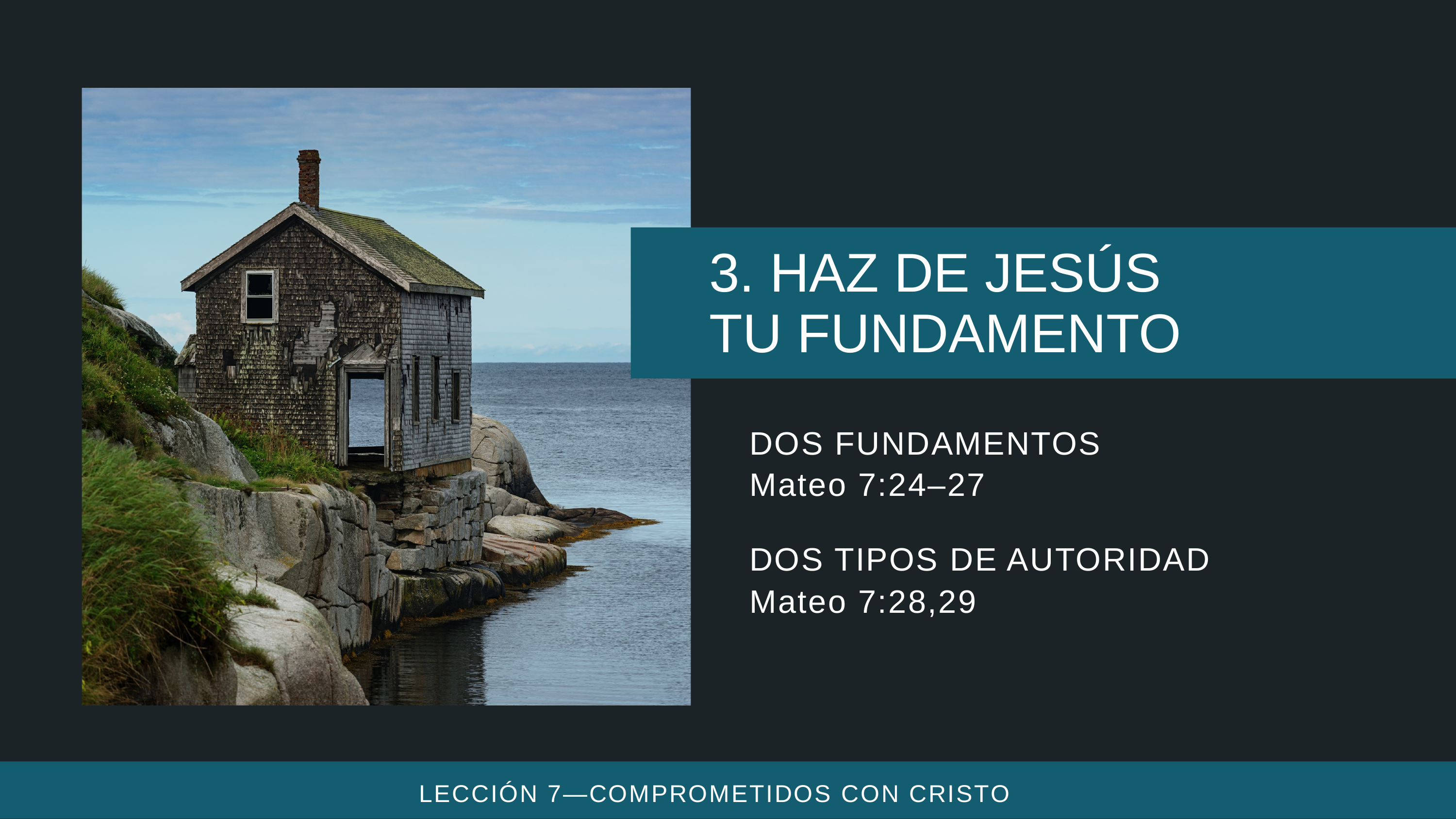

DOS FUNDAMENTOS
Mateo 7:24–27
DOS TIPOS DE AUTORIDAD
Mateo 7:28,29